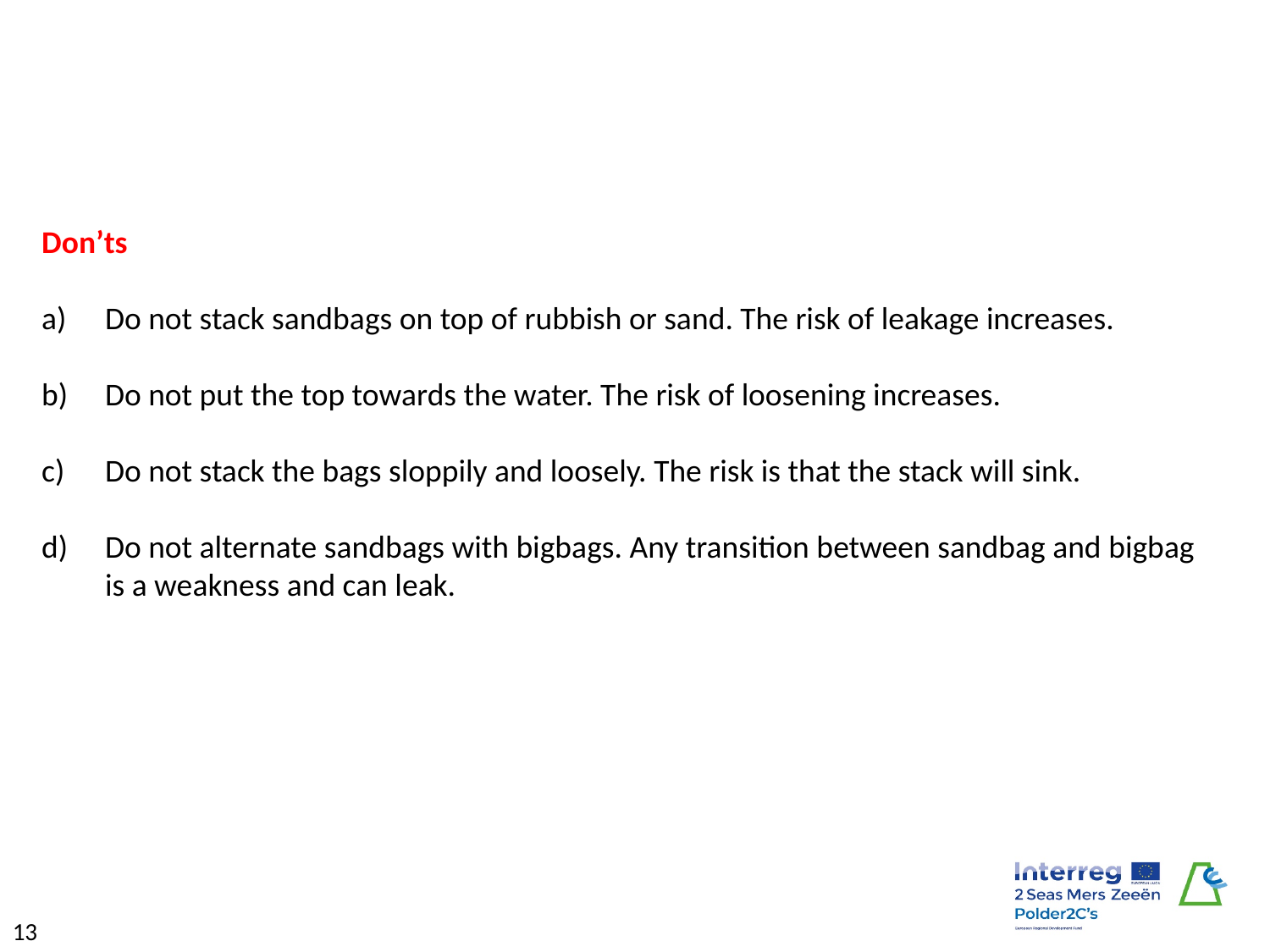

Don’ts

Do not stack sandbags on top of rubbish or sand. The risk of leakage increases.

Do not put the top towards the water. The risk of loosening increases.

Do not stack the bags sloppily and loosely. The risk is that the stack will sink.

Do not alternate sandbags with bigbags. Any transition between sandbag and bigbag is a weakness and can leak.
13